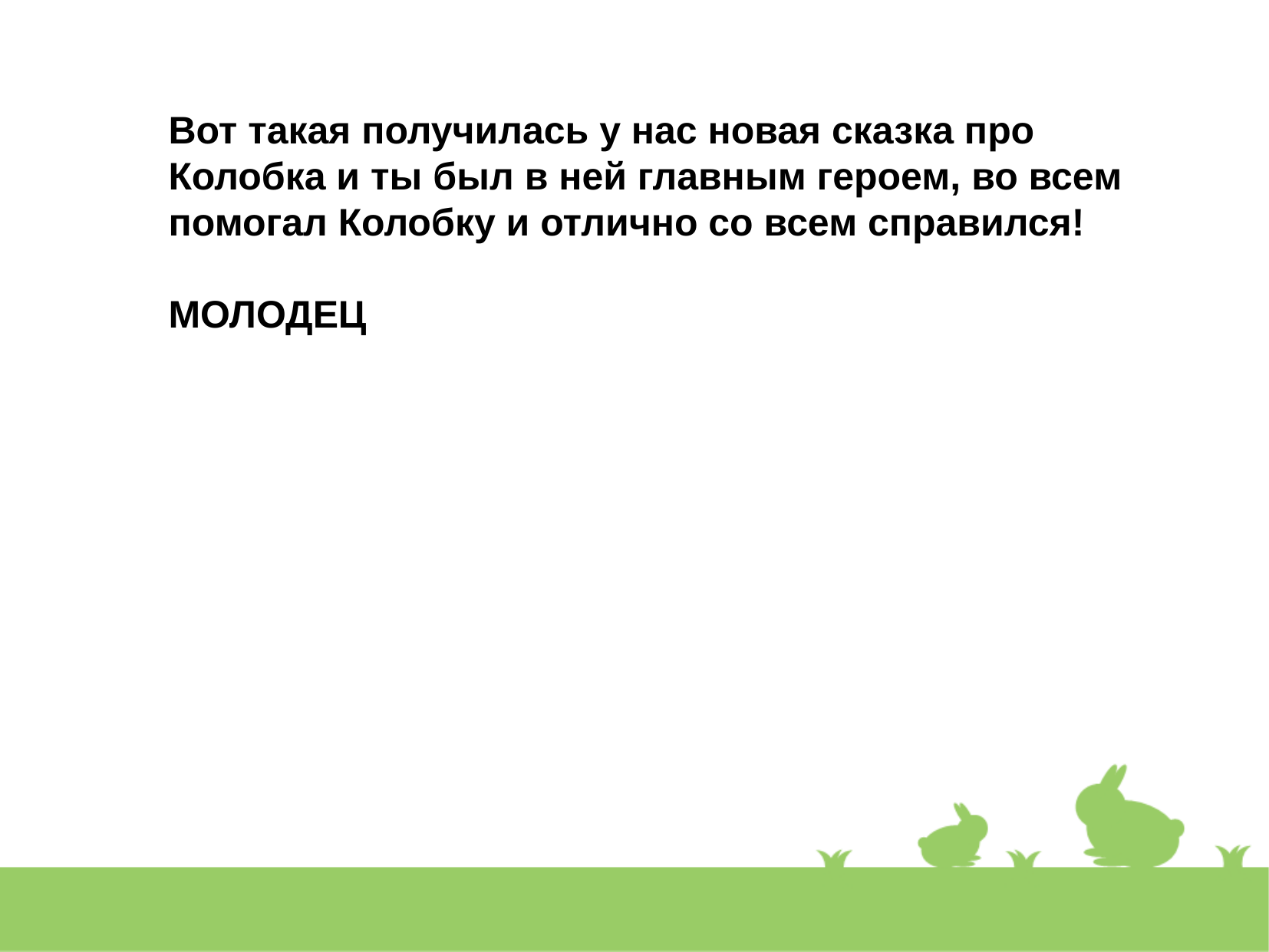

Вот такая получилась у нас новая сказка про Колобка и ты был в ней главным героем, во всем помогал Колобку и отлично со всем справился!

МОЛОДЕЦ